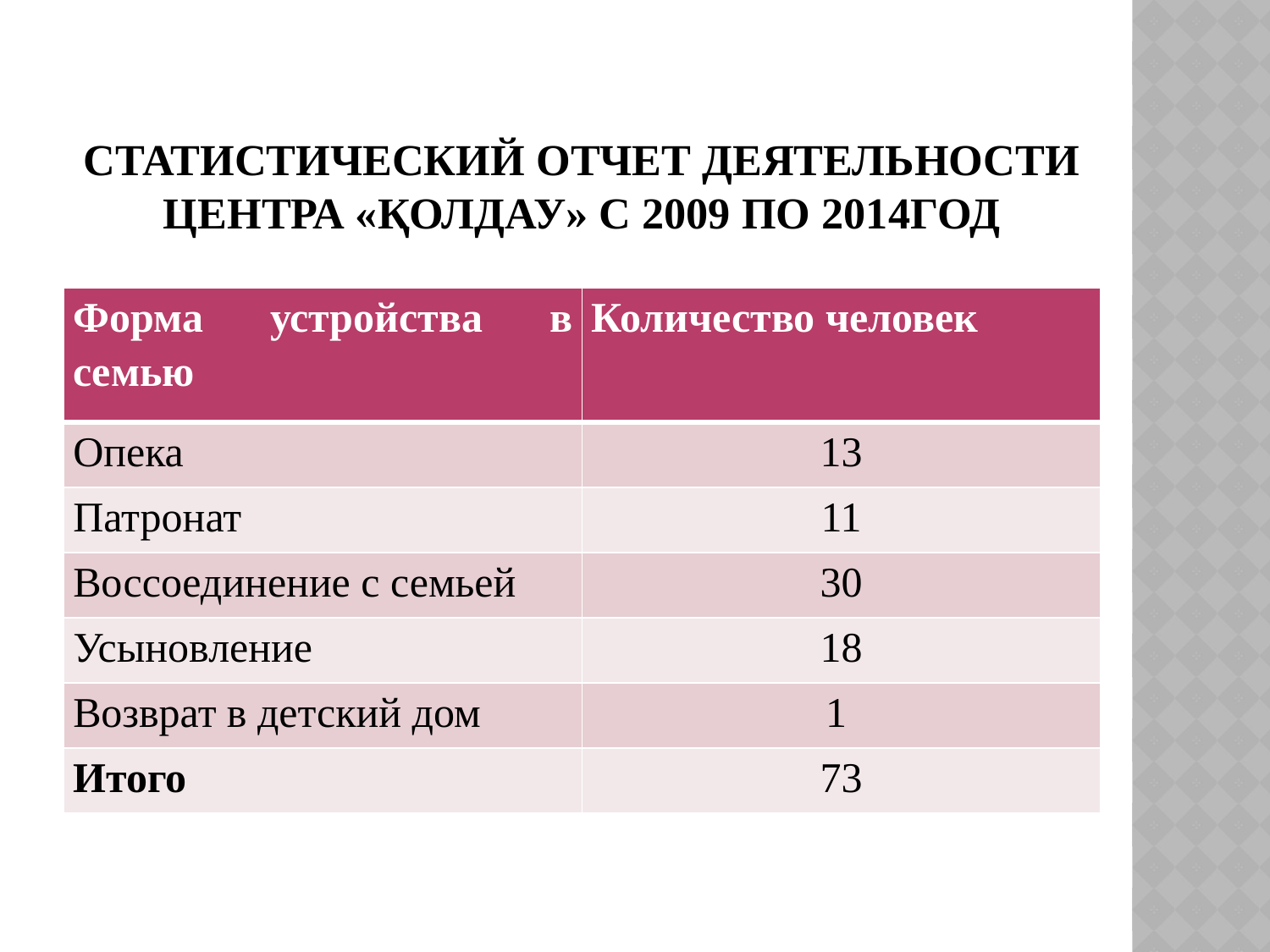

# Статистический отчет деятельности центра «Қолдау» с 2009 по 2014год
| Форма устройства в семью | Количество человек |
| --- | --- |
| Опека | 13 |
| Патронат | 11 |
| Воссоединение с семьей | 30 |
| Усыновление | 18 |
| Возврат в детский дом | 1 |
| Итого | 73 |